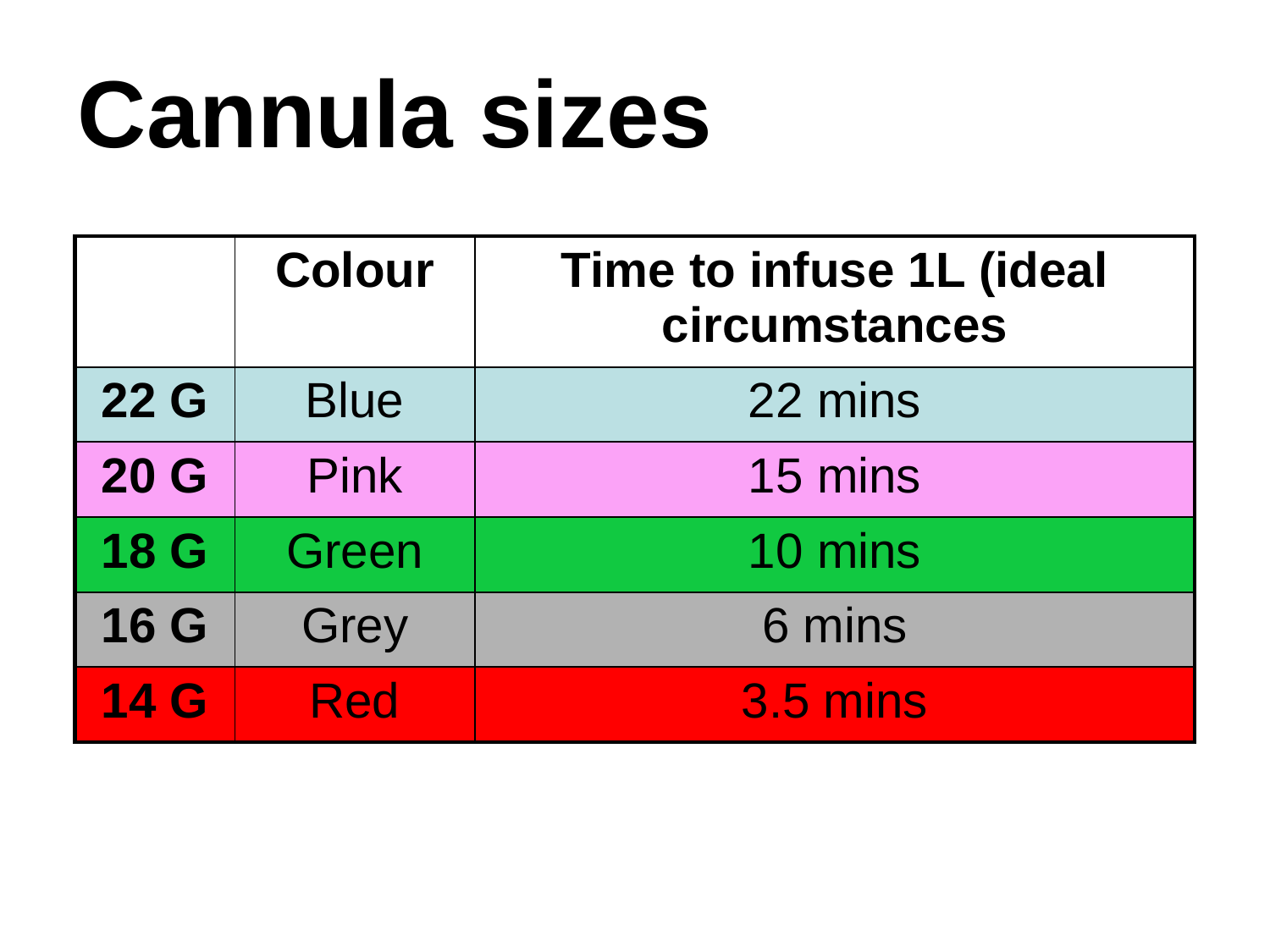

Cannula sizes
|  | Colour | Time to infuse 1L (ideal circumstances |
| --- | --- | --- |
| 22 G | Blue | 22 mins |
| 20 G | Pink | 15 mins |
| 18 G | Green | 10 mins |
| 16 G | Grey | 6 mins |
| 14 G | Red | 3.5 mins |